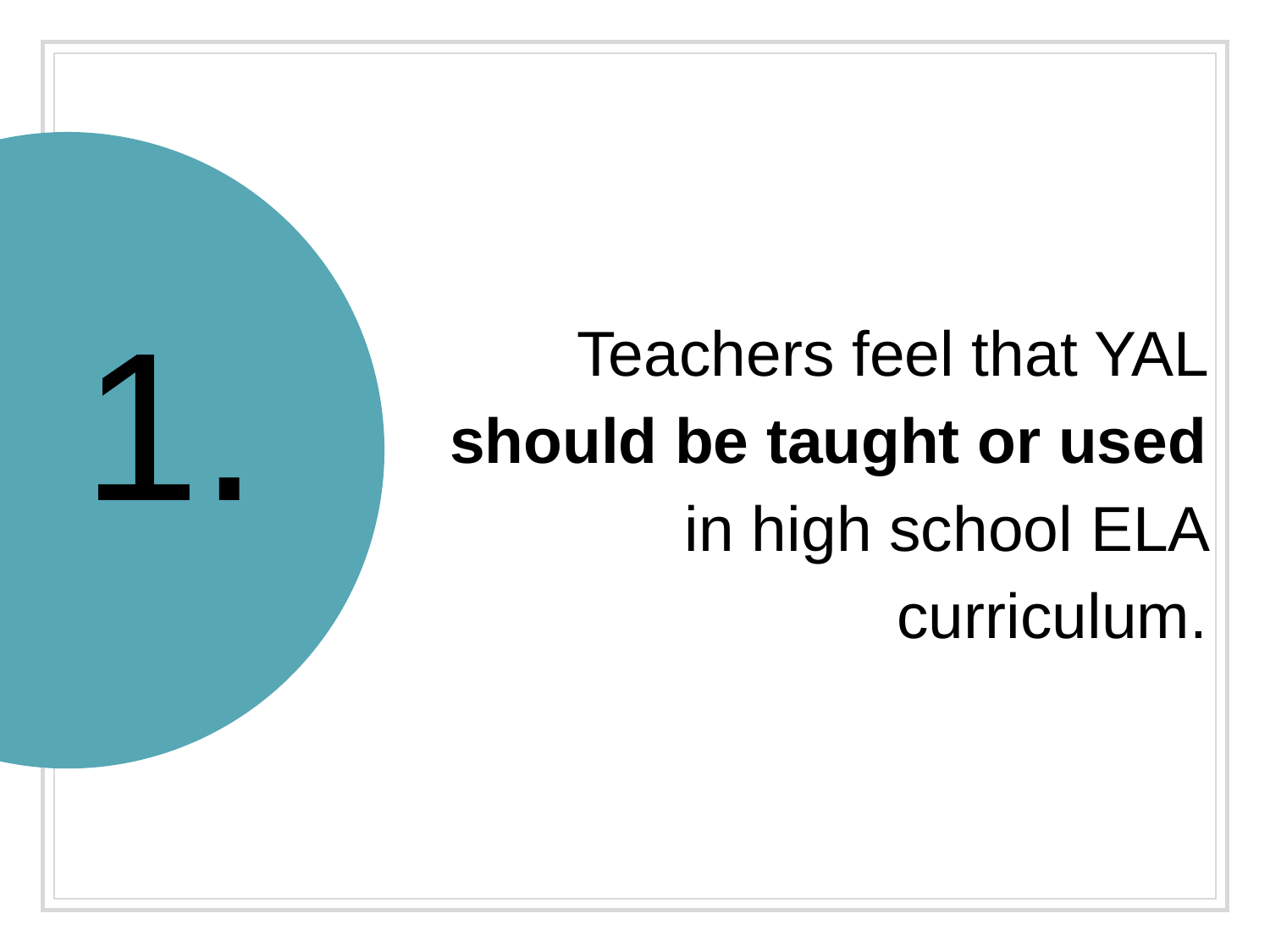

1.
Teachers feel that YAL should be taught or used in high school ELA curriculum.